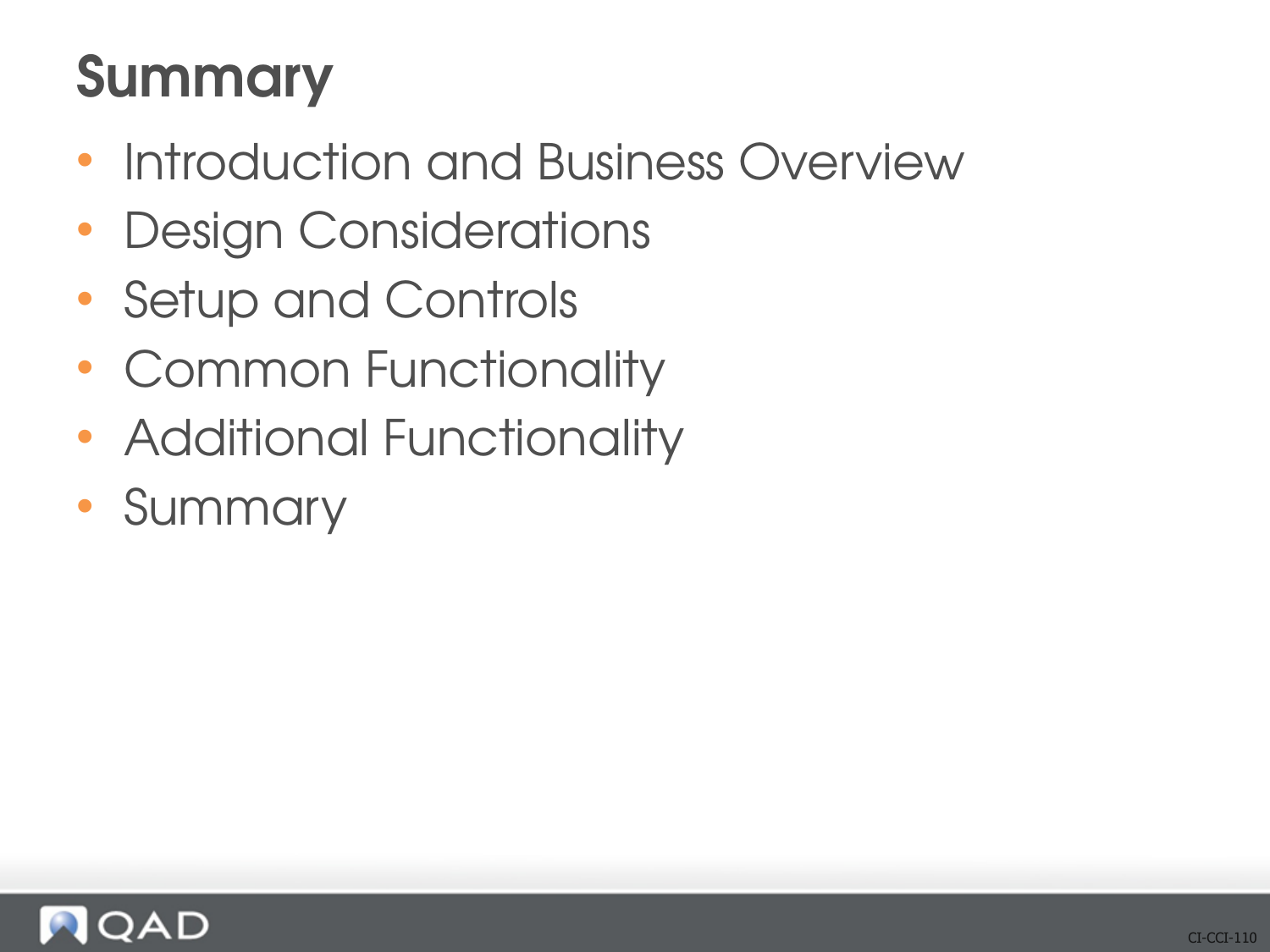

# Summary
Introduction and Business Overview
Design Considerations
Setup and Controls
Common Functionality
Additional Functionality
Summary

CI-CCI-110